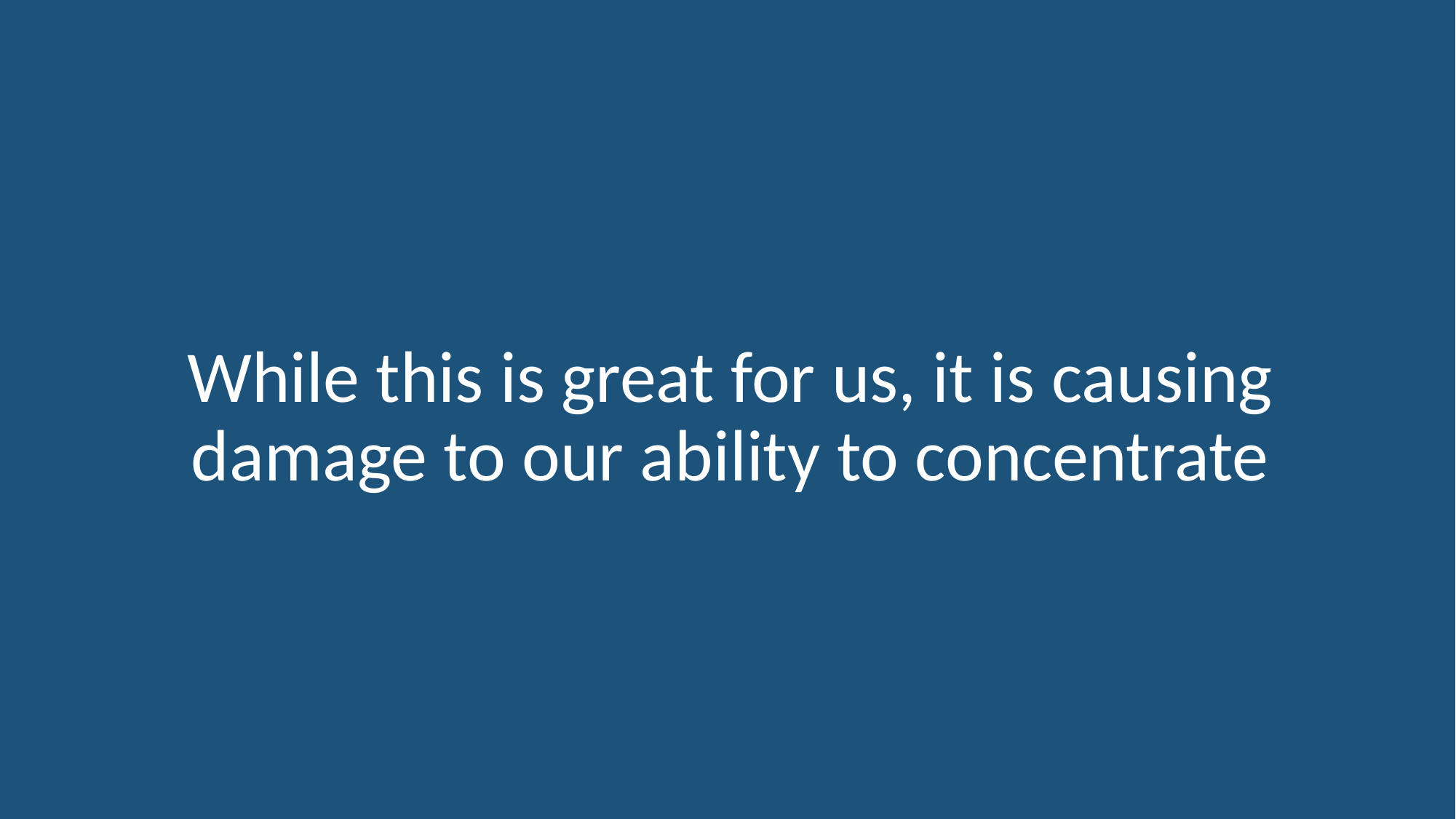

# While this is great for us, it is causing damage to our ability to concentrate